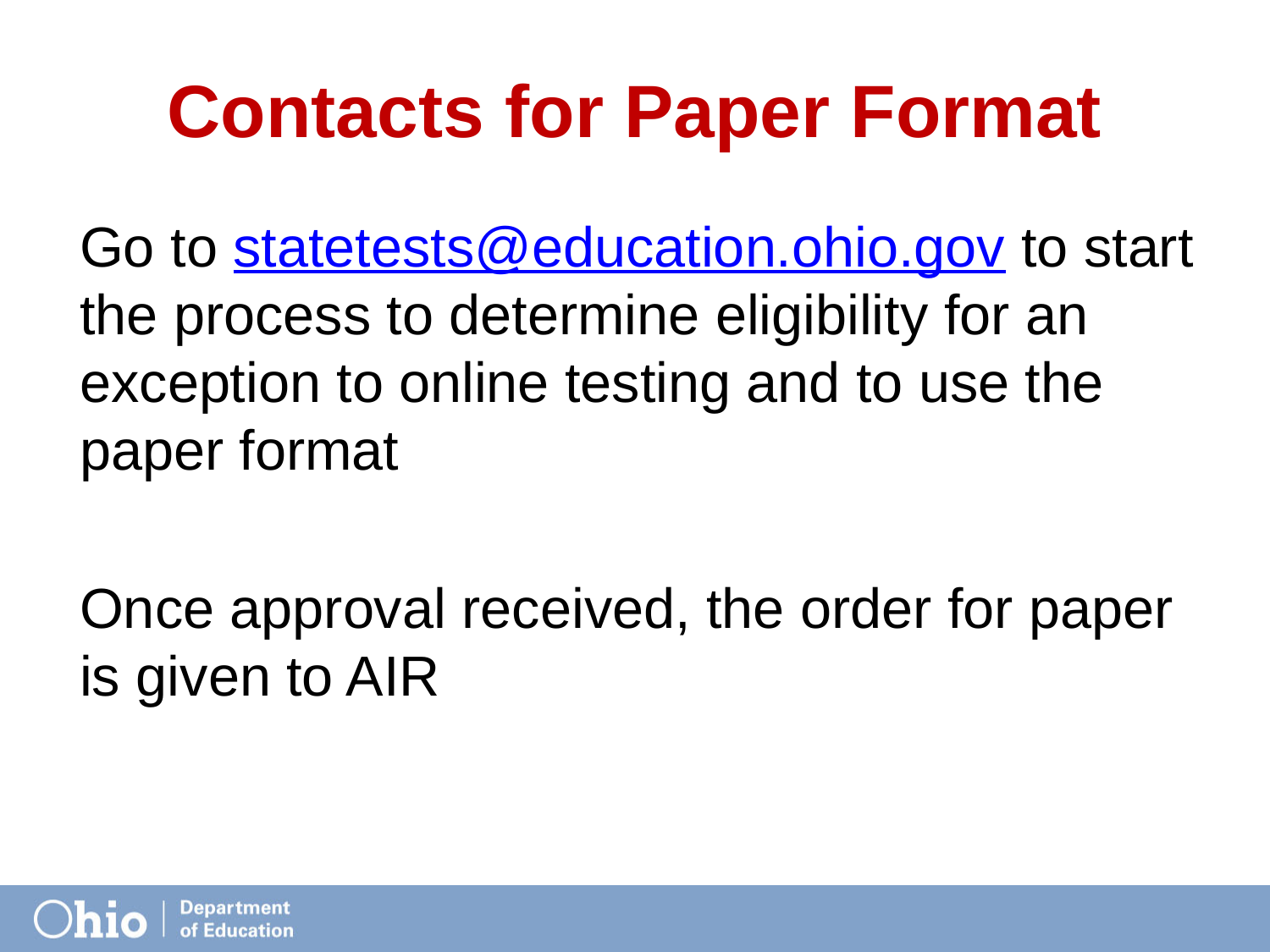

# Contacts for Paper Format
Go to statetests@education.ohio.gov to start the process to determine eligibility for an exception to online testing and to use the paper format

Once approval received, the order for paper is given to AIR